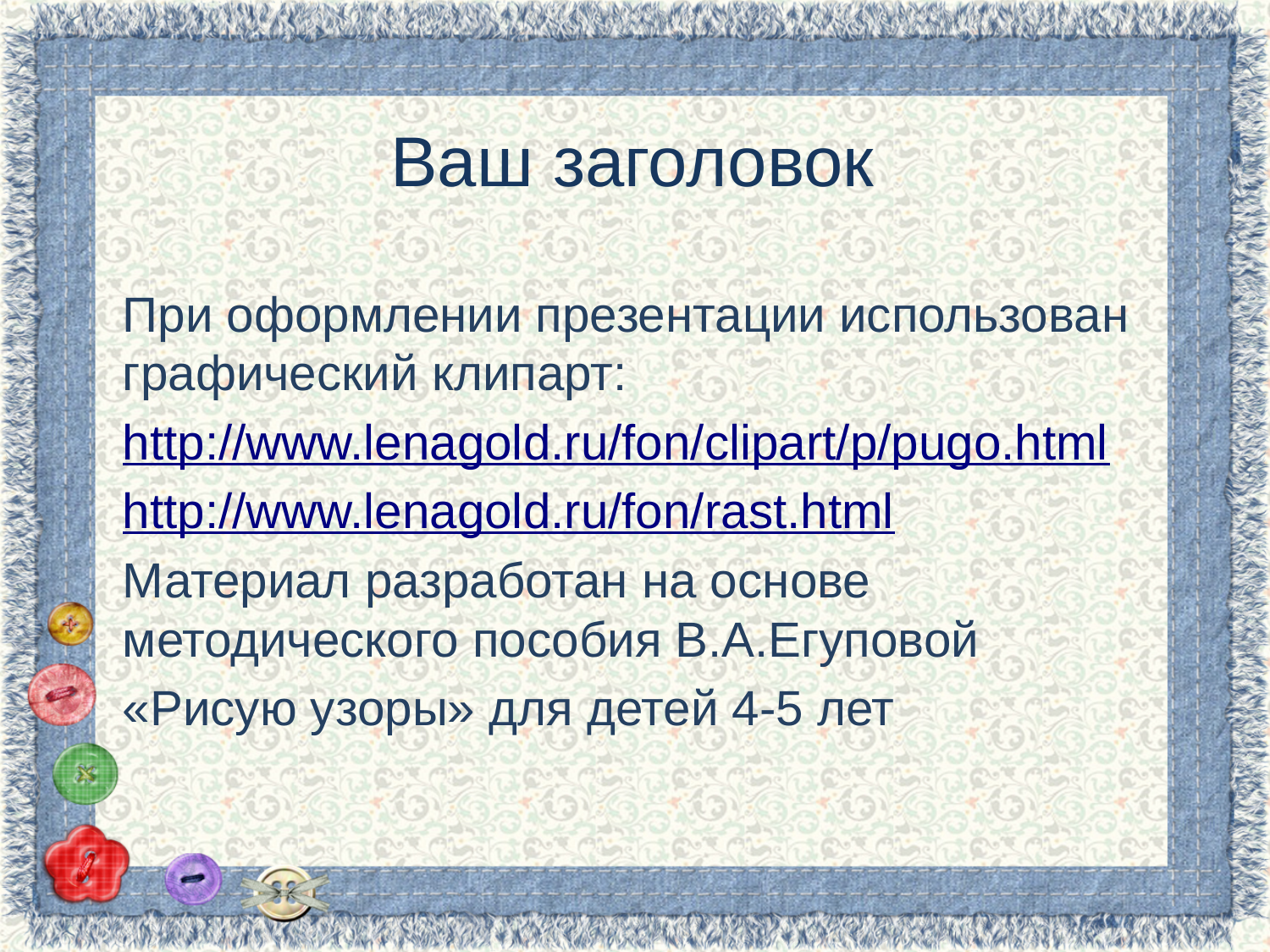

# Ваш заголовок
При оформлении презентации использован графический клипарт:
http://www.lenagold.ru/fon/clipart/p/pugo.html
http://www.lenagold.ru/fon/rast.html
Материал разработан на основе методического пособия В.А.Егуповой
«Рисую узоры» для детей 4-5 лет